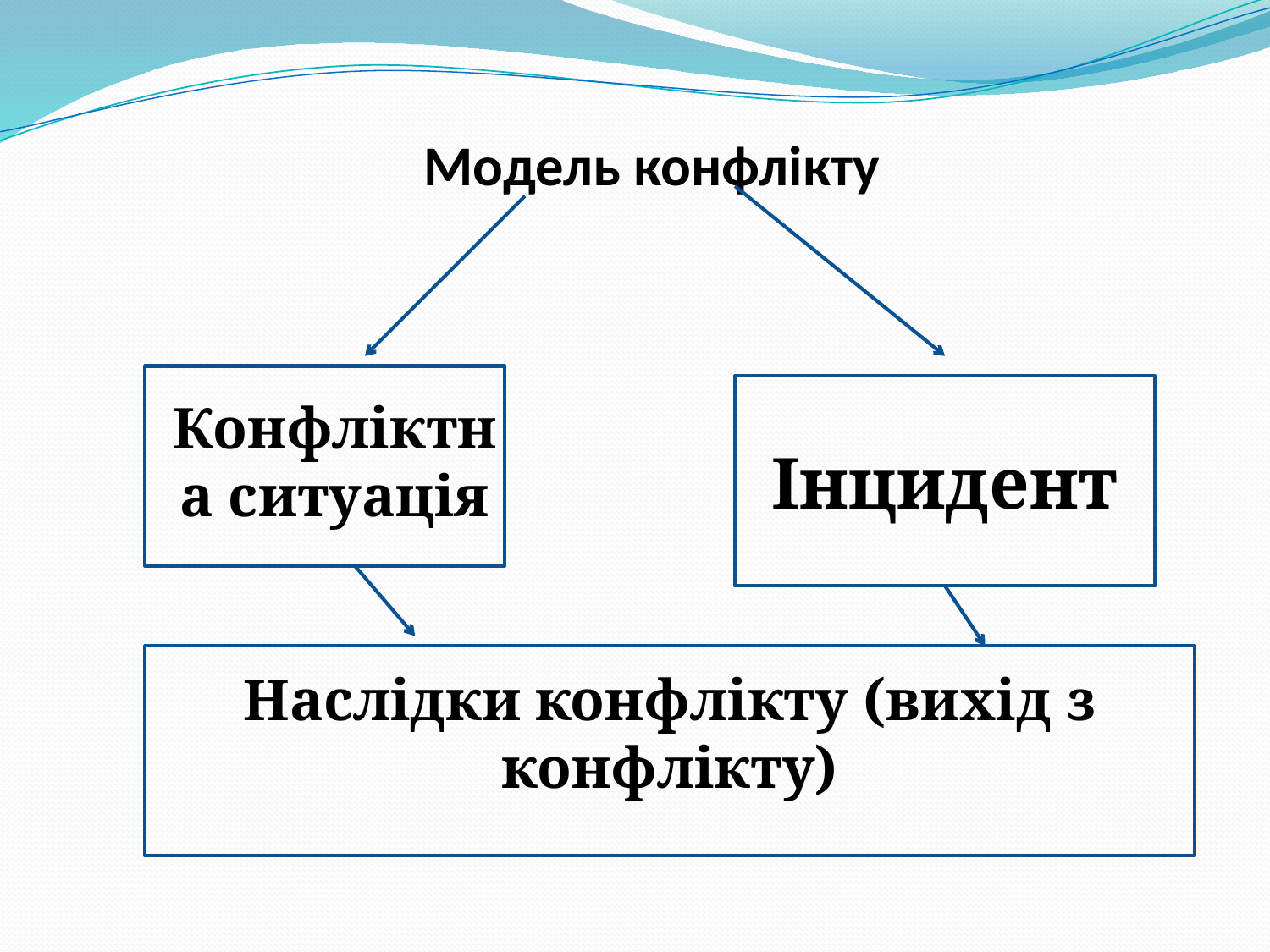

# Модель конфлікту

Конфліктна ситуація
Інцидент
Наслідки конфлікту (вихід з конфлікту)